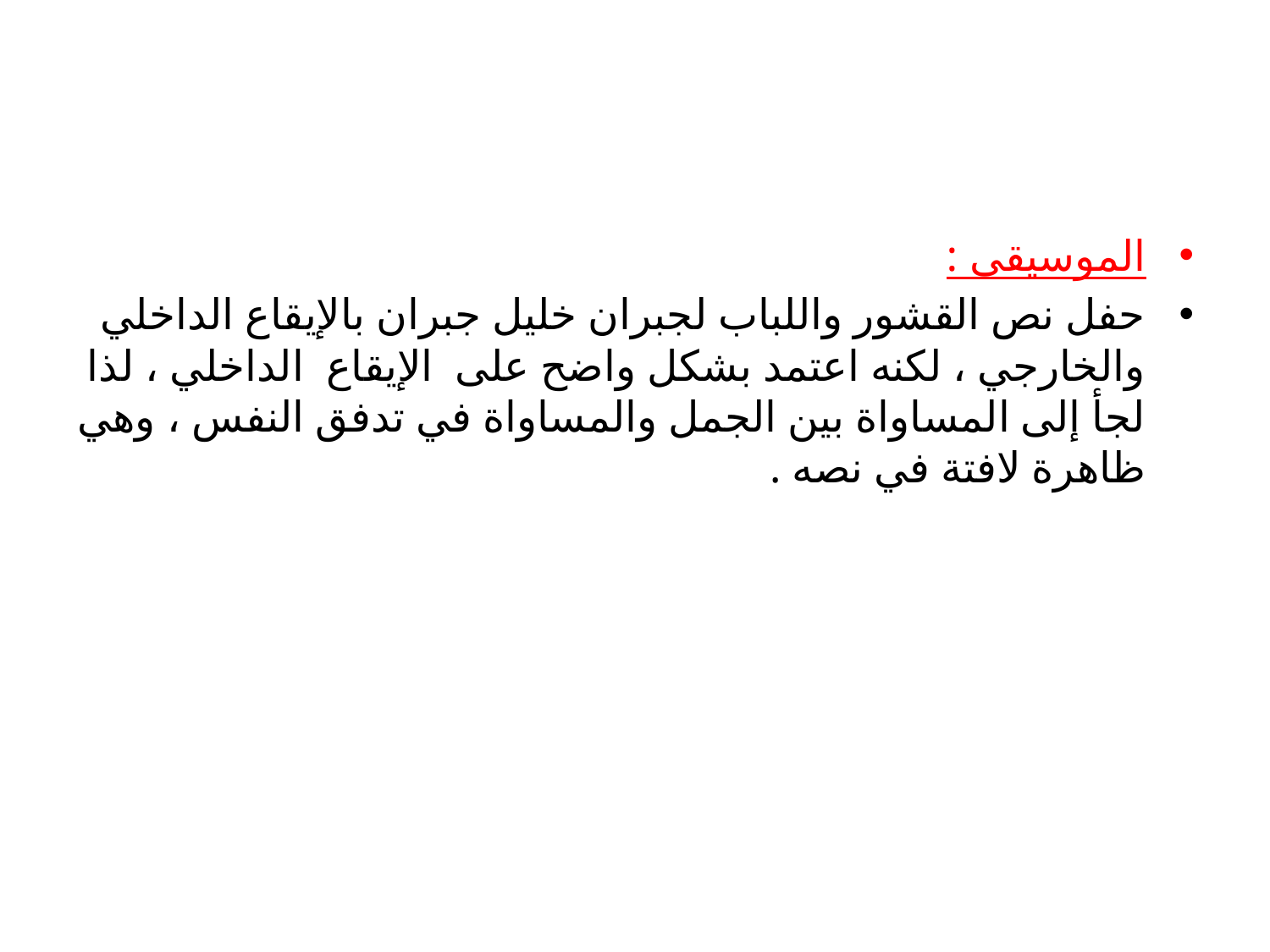

#
الموسيقى :
حفل نص القشور واللباب لجبران خليل جبران بالإيقاع الداخلي والخارجي ، لكنه اعتمد بشكل واضح على  الإيقاع  الداخلي ، لذا لجأ إلى المساواة بين الجمل والمساواة في تدفق النفس ، وهي ظاهرة لافتة في نصه .